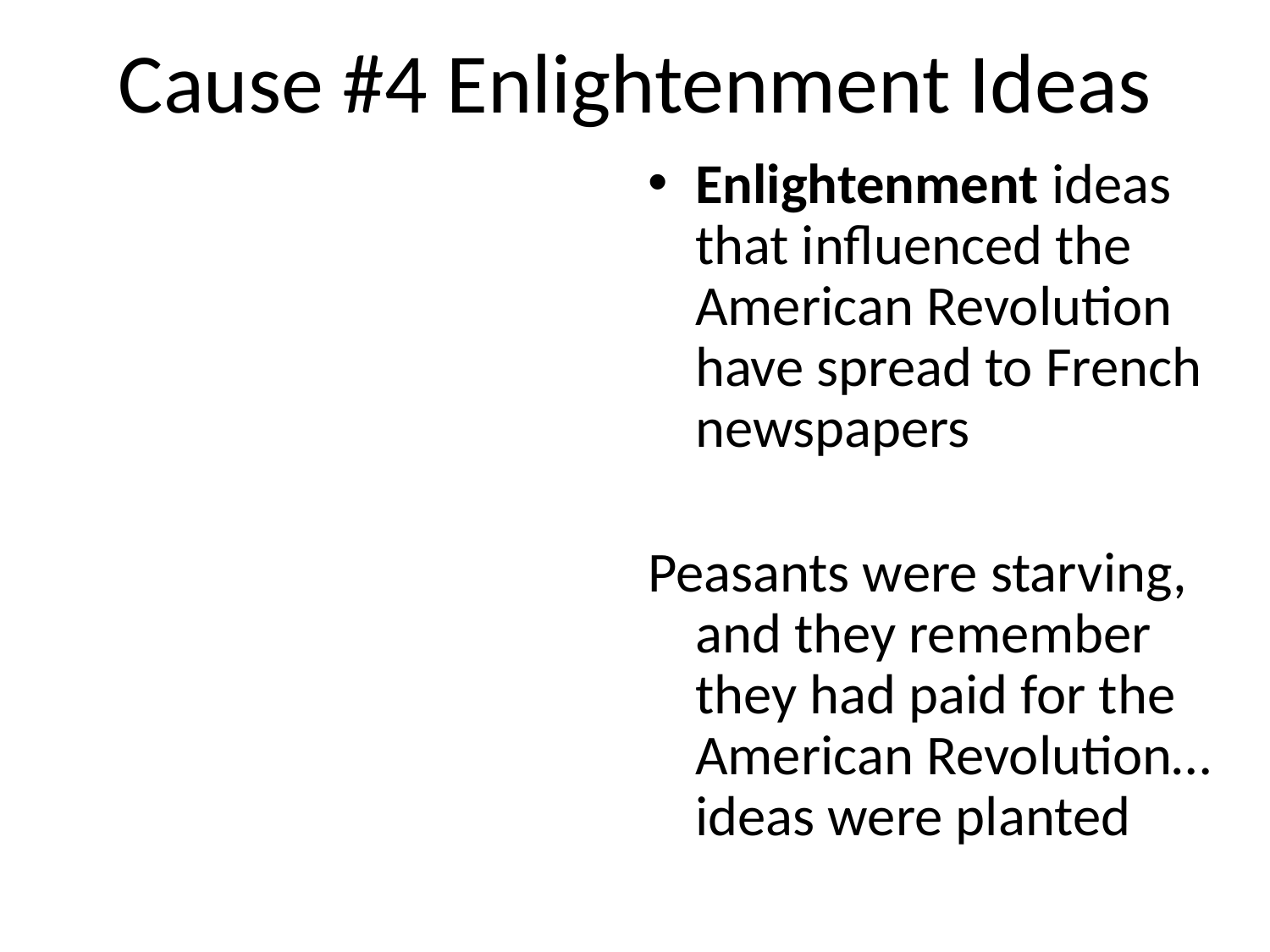

# Cause #4 Enlightenment Ideas
Enlightenment ideas that influenced the American Revolution have spread to French newspapers

Peasants were starving, and they remember they had paid for the American Revolution…ideas were planted